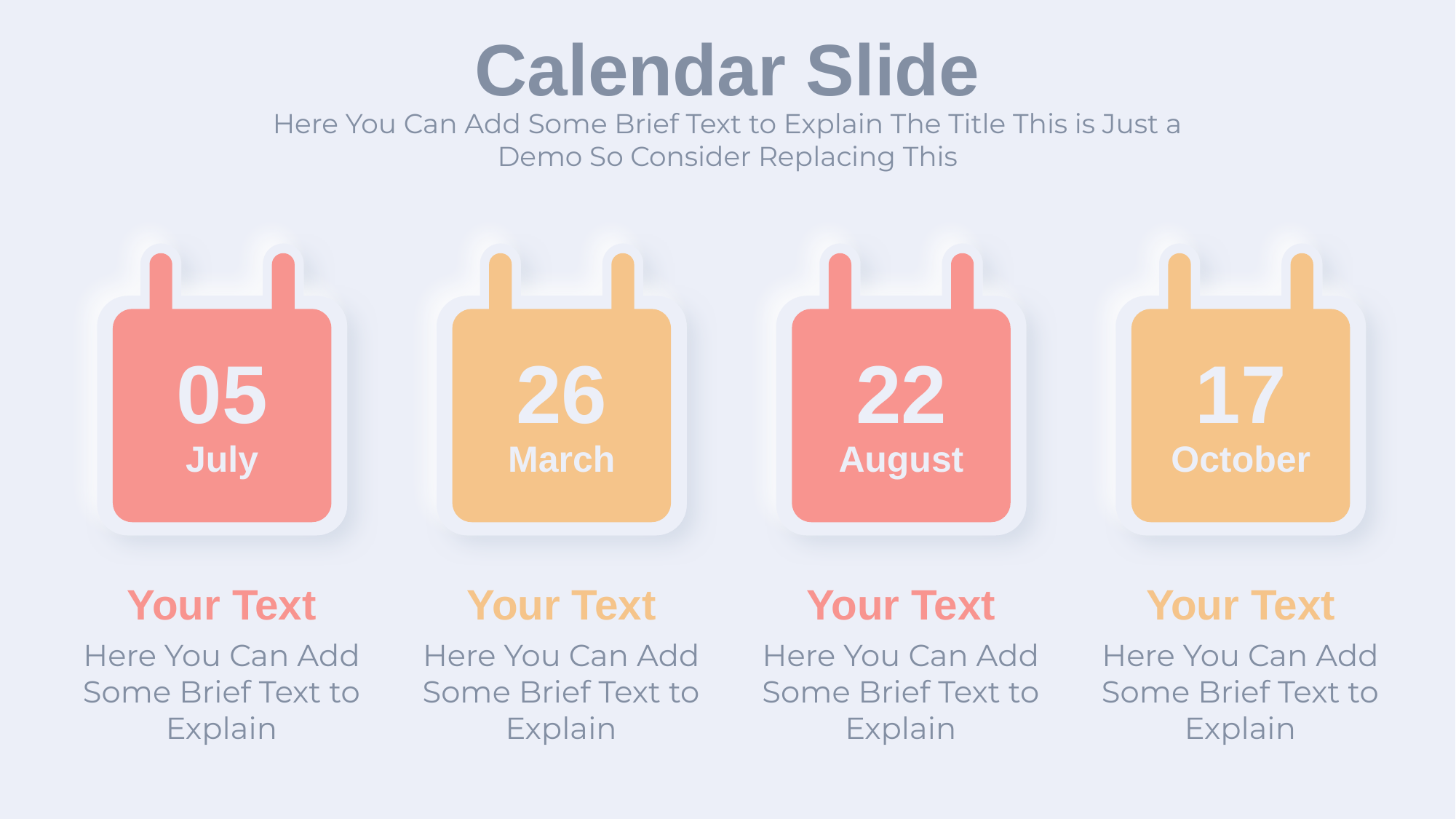

Calendar Slide
Here You Can Add Some Brief Text to Explain The Title This is Just a Demo So Consider Replacing This

05
July
Your Text
Here You Can Add Some Brief Text to Explain

26
March
Your Text
Here You Can Add Some Brief Text to Explain

22
August
Your Text
Here You Can Add Some Brief Text to Explain

17
October
Your Text
Here You Can Add Some Brief Text to Explain